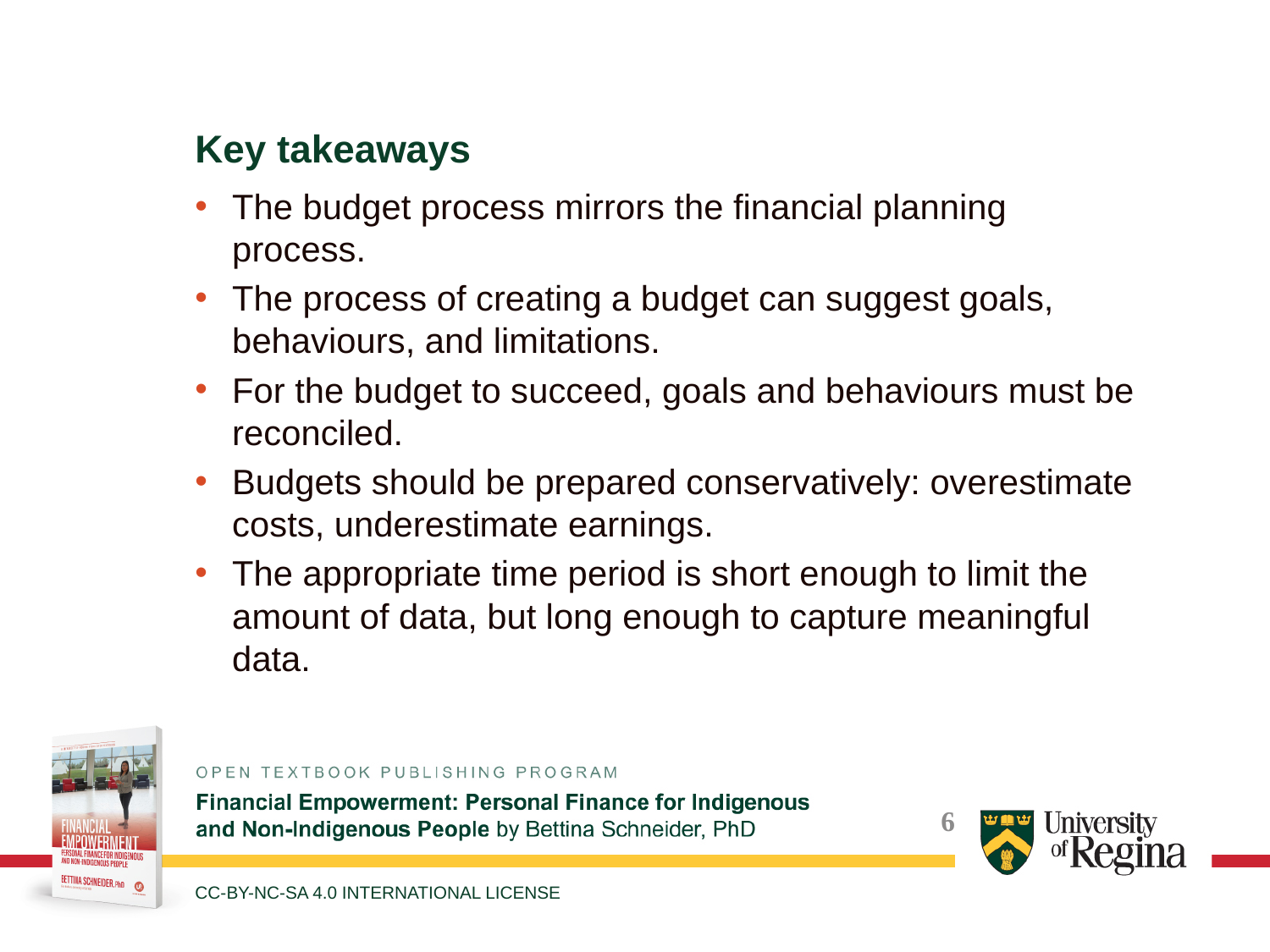

Key takeaways
The budget process mirrors the financial planning process.
The process of creating a budget can suggest goals, behaviours, and limitations.
For the budget to succeed, goals and behaviours must be reconciled.
Budgets should be prepared conservatively: overestimate costs, underestimate earnings.
The appropriate time period is short enough to limit the amount of data, but long enough to capture meaningful data.
CC-BY-NC-SA 4.0 INTERNATIONAL LICENSE